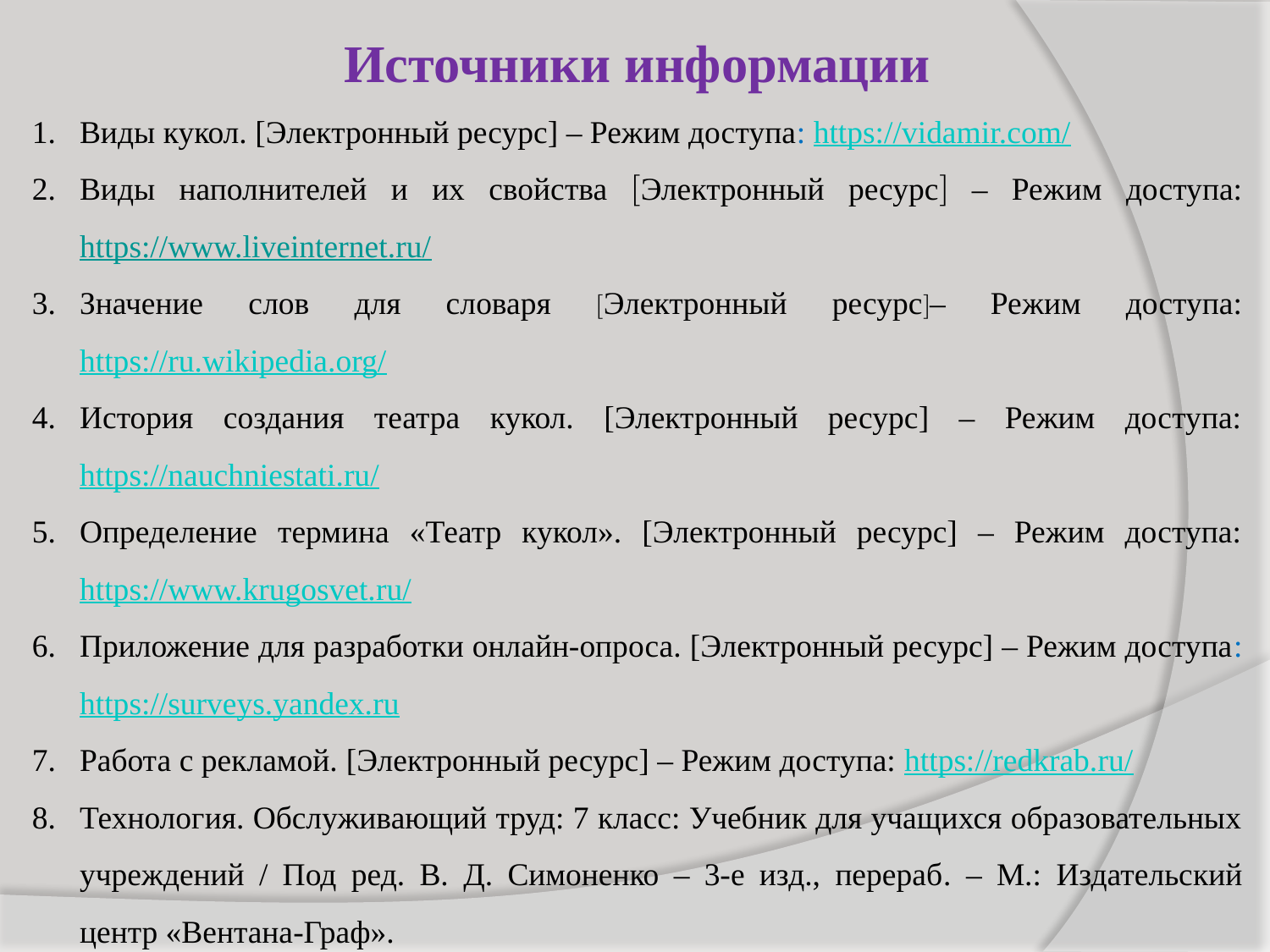

# Источники информации
Виды кукол. [Электронный ресурс] – Режим доступа: https://vidamir.com/
Виды наполнителей и их свойства [Электронный ресурс] – Режим доступа: https://www.liveinternet.ru/
Значение слов для словаря [Электронный ресурс]– Режим доступа: https://ru.wikipedia.org/
История создания театра кукол. [Электронный ресурс] – Режим доступа: https://nauchniestati.ru/
Определение термина «Театр кукол». [Электронный ресурс] – Режим доступа: https://www.krugosvet.ru/
Приложение для разработки онлайн-опроса. [Электронный ресурс] – Режим доступа: https://surveys.yandex.ru
Работа с рекламой. [Электронный ресурс] – Режим доступа: https://redkrab.ru/
Технология. Обслуживающий труд: 7 класс: Учебник для учащихся образовательных учреждений / Под ред. В. Д. Симоненко – 3-е изд., перераб­. – М.: Издательский центр «Вентана-Граф».